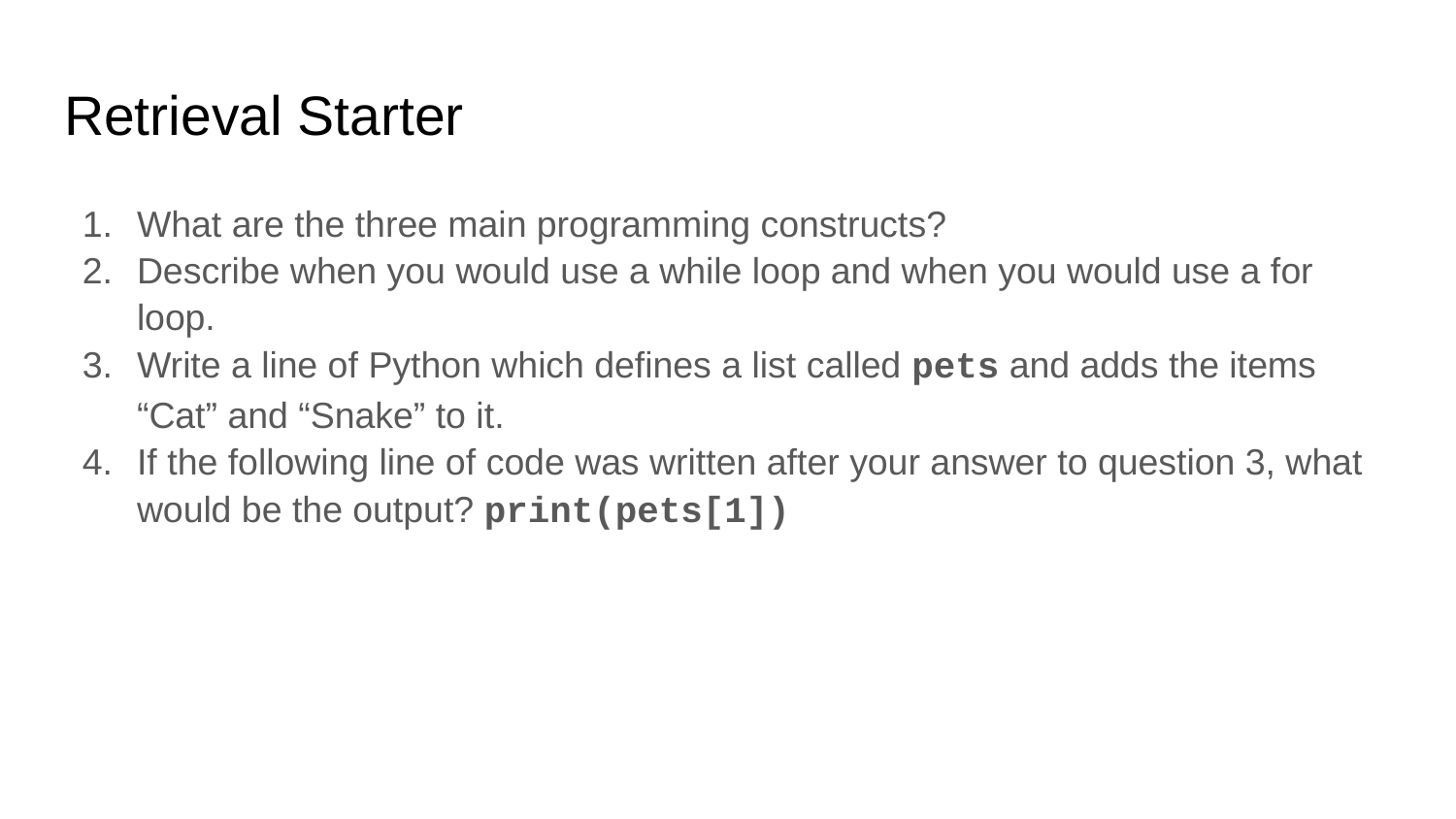

# Retrieval Starter
What are the three main programming constructs?
Describe when you would use a while loop and when you would use a for loop.
Write a line of Python which defines a list called pets and adds the items “Cat” and “Snake” to it.
If the following line of code was written after your answer to question 3, what would be the output? print(pets[1])